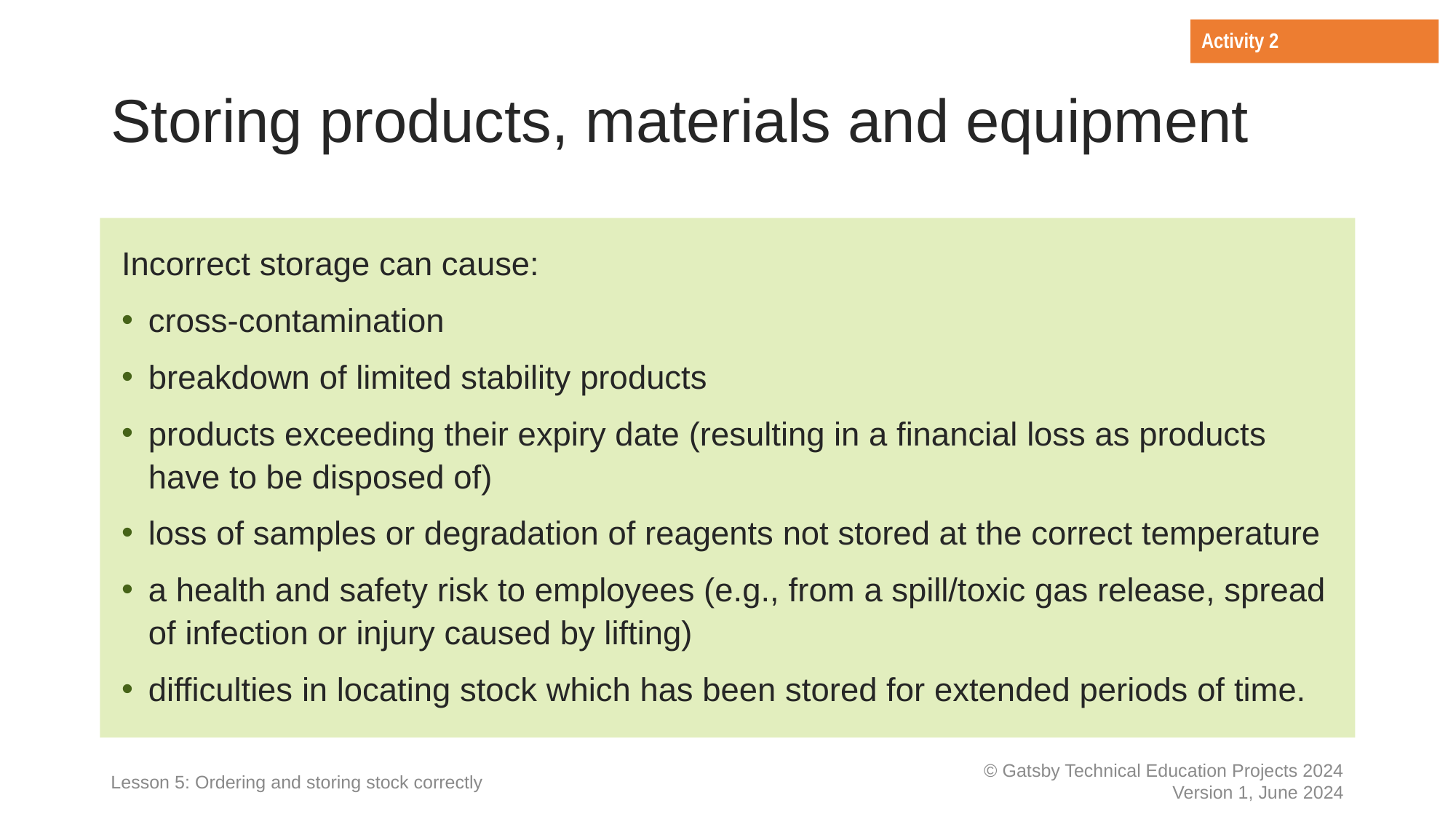

Activity 2
# Storing products, materials and equipment
Incorrect storage can cause:
cross-contamination
breakdown of limited stability products
products exceeding their expiry date (resulting in a financial loss as products have to be disposed of)
loss of samples or degradation of reagents not stored at the correct temperature
a health and safety risk to employees (e.g., from a spill/toxic gas release, spread of infection or injury caused by lifting)
difficulties in locating stock which has been stored for extended periods of time.
Lesson 5: Ordering and storing stock correctly